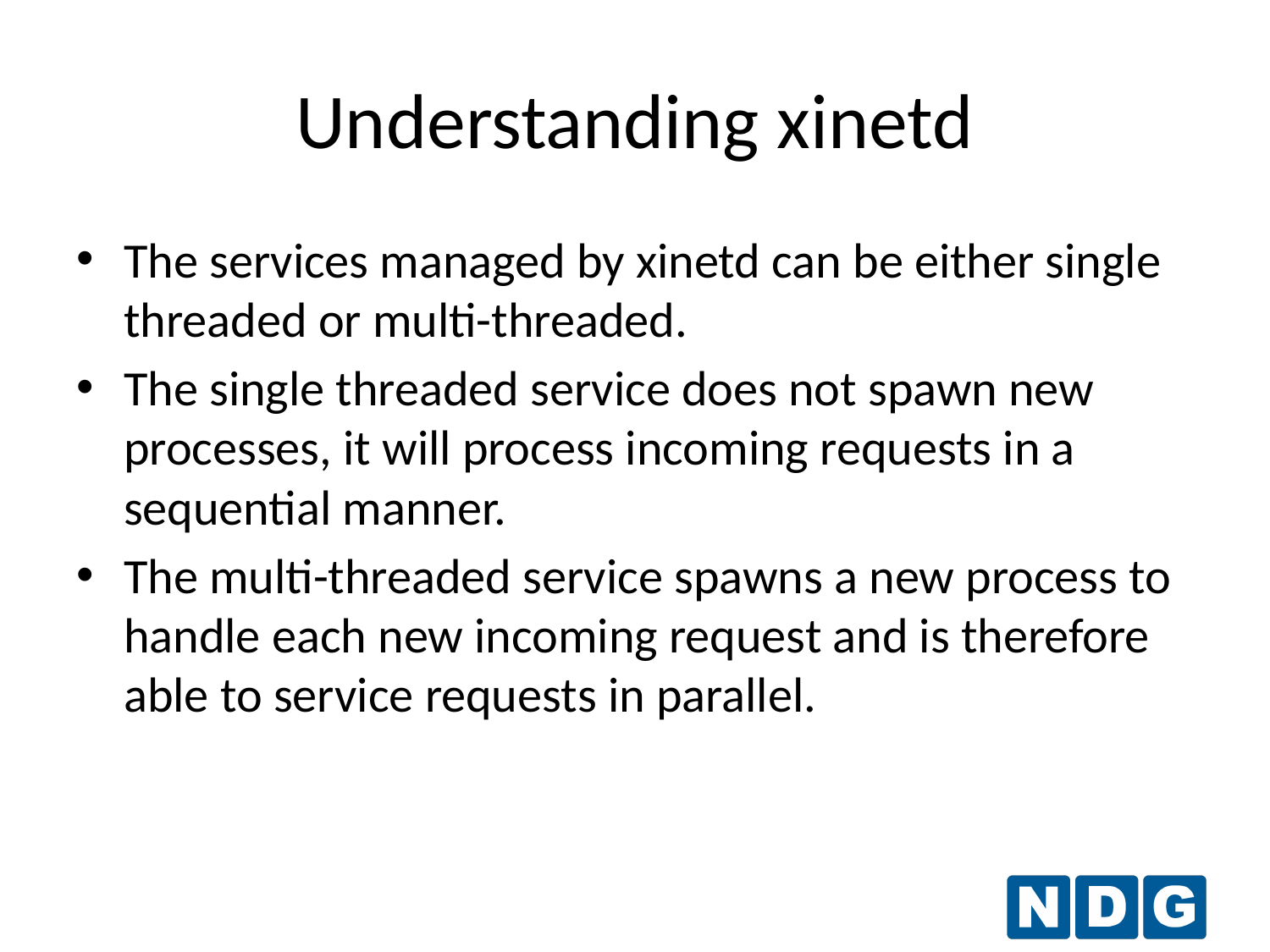

# Understanding xinetd
The services managed by xinetd can be either single threaded or multi-threaded.
The single threaded service does not spawn new processes, it will process incoming requests in a sequential manner.
The multi-threaded service spawns a new process to handle each new incoming request and is therefore able to service requests in parallel.